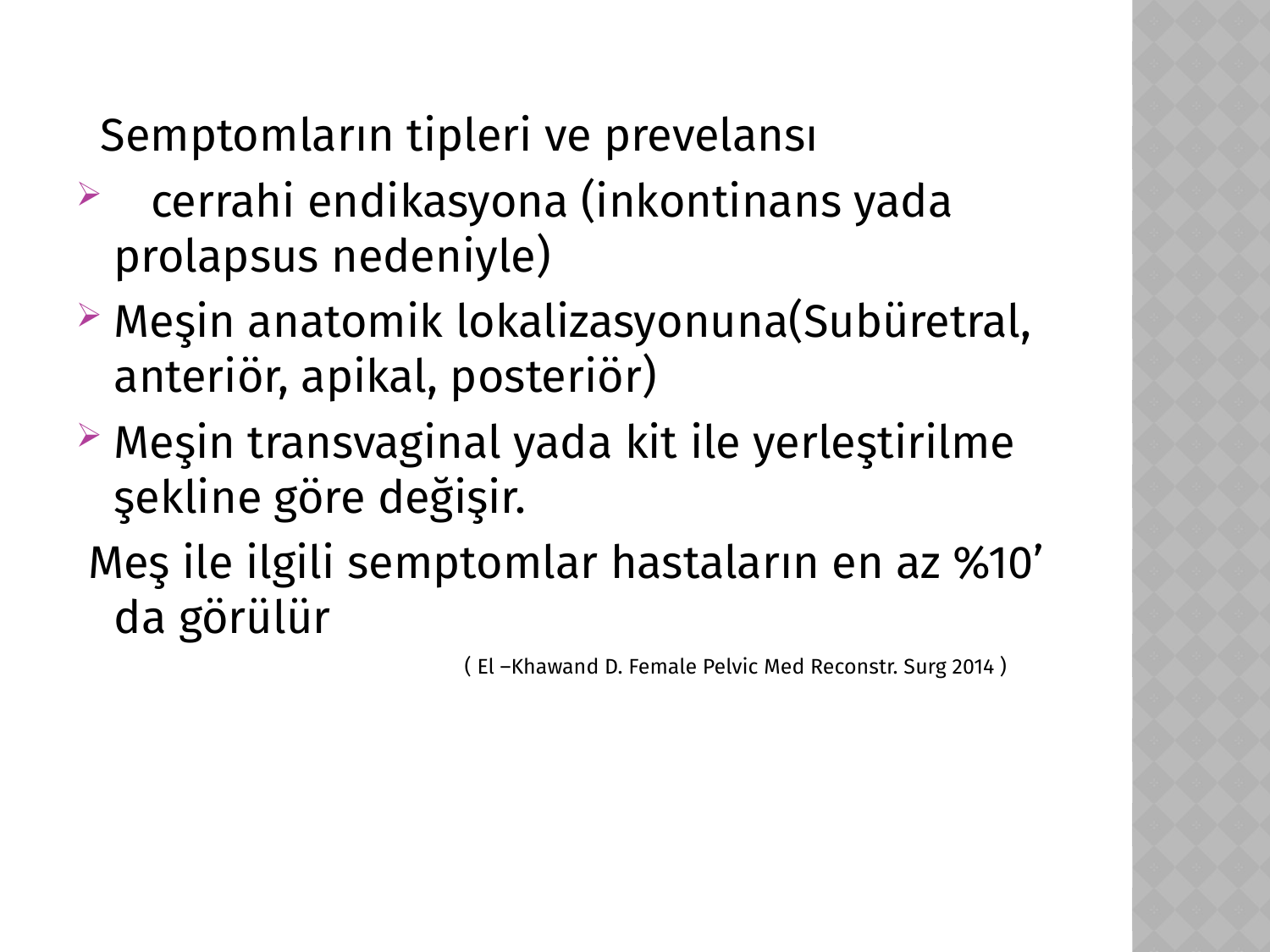

Semptomların tipleri ve prevelansı
   cerrahi endikasyona (inkontinans yada prolapsus nedeniyle)
Meşin anatomik lokalizasyonuna(Subüretral, anteriör, apikal, posteriör)
Meşin transvaginal yada kit ile yerleştirilme şekline göre değişir.
 Meş ile ilgili semptomlar hastaların en az %10’ da görülür
                                                                    ( El –Khawand D. Female Pelvic Med Reconstr. Surg 2014 )